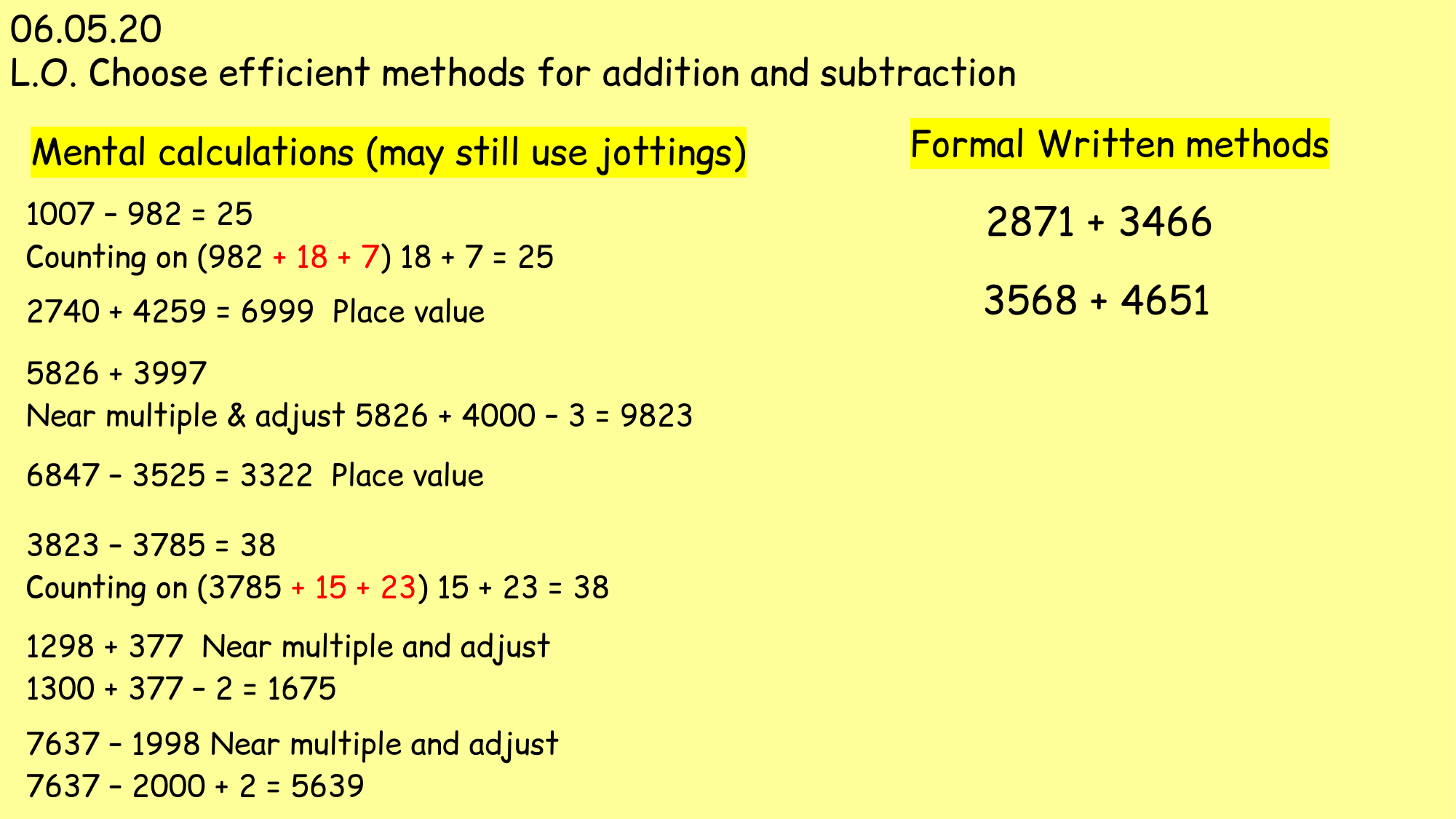

06.05.20
L.O. Choose efficient methods for addition and subtraction
Formal Written methods
Mental calculations (may still use jottings)
| 1007 – 982 = 25 Counting on (982 + 18 + 7) 18 + 7 = 25 |
| --- |
| 2871 + 3466 |
| --- |
| 3568 + 4651 |
| --- |
| 2740 + 4259 = 6999 Place value |
| --- |
| 5826 + 3997 Near multiple & adjust 5826 + 4000 – 3 = 9823 |
| --- |
| 6847 – 3525 = 3322 Place value |
| --- |
| 3823 – 3785 = 38 Counting on (3785 + 15 + 23) 15 + 23 = 38 |
| --- |
| 1298 + 377 Near multiple and adjust 1300 + 377 – 2 = 1675 |
| --- |
| 7637 – 1998 Near multiple and adjust 7637 – 2000 + 2 = 5639 |
| --- |